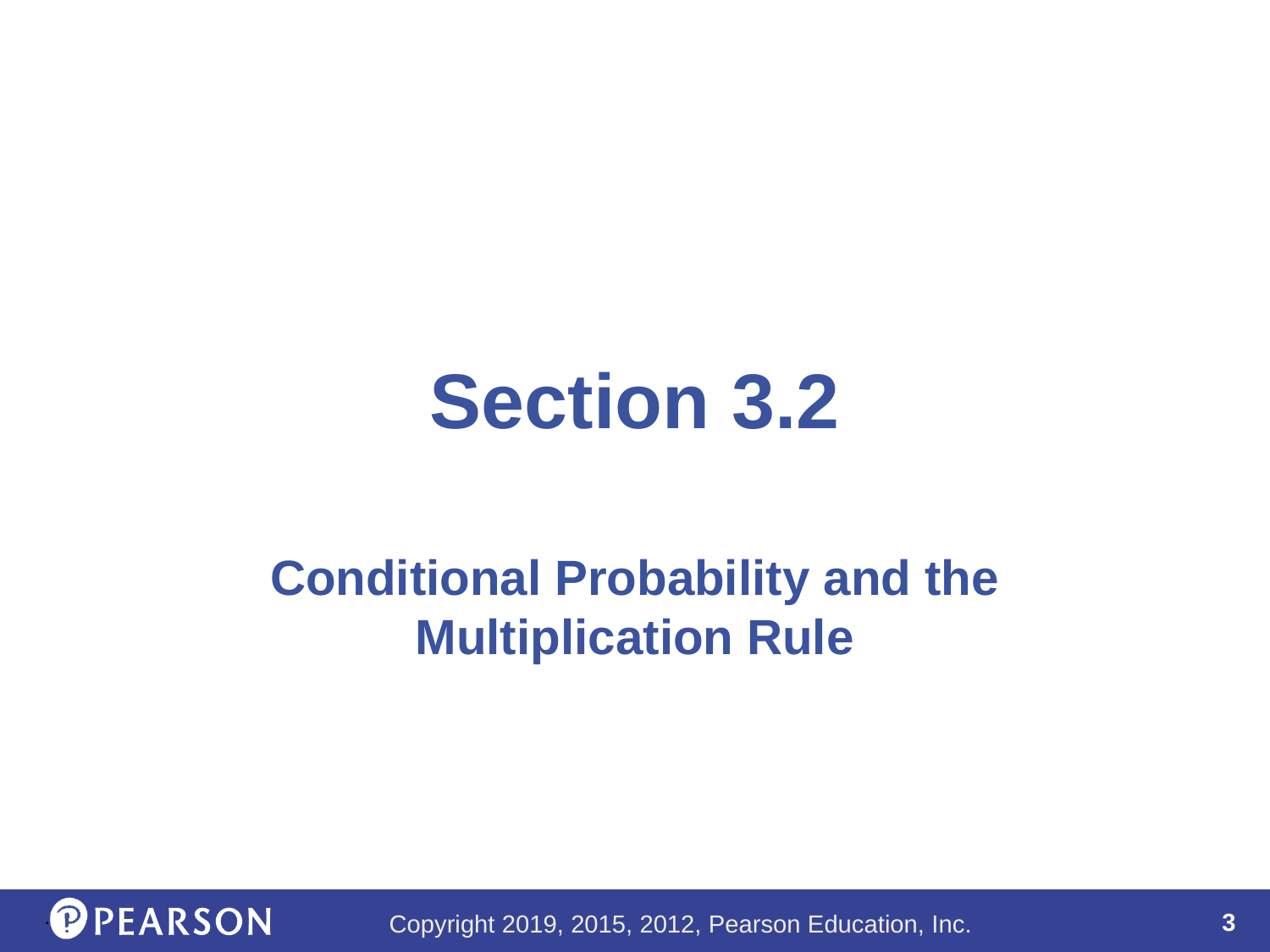

# Section 3.2
Conditional Probability and the Multiplication Rule
.